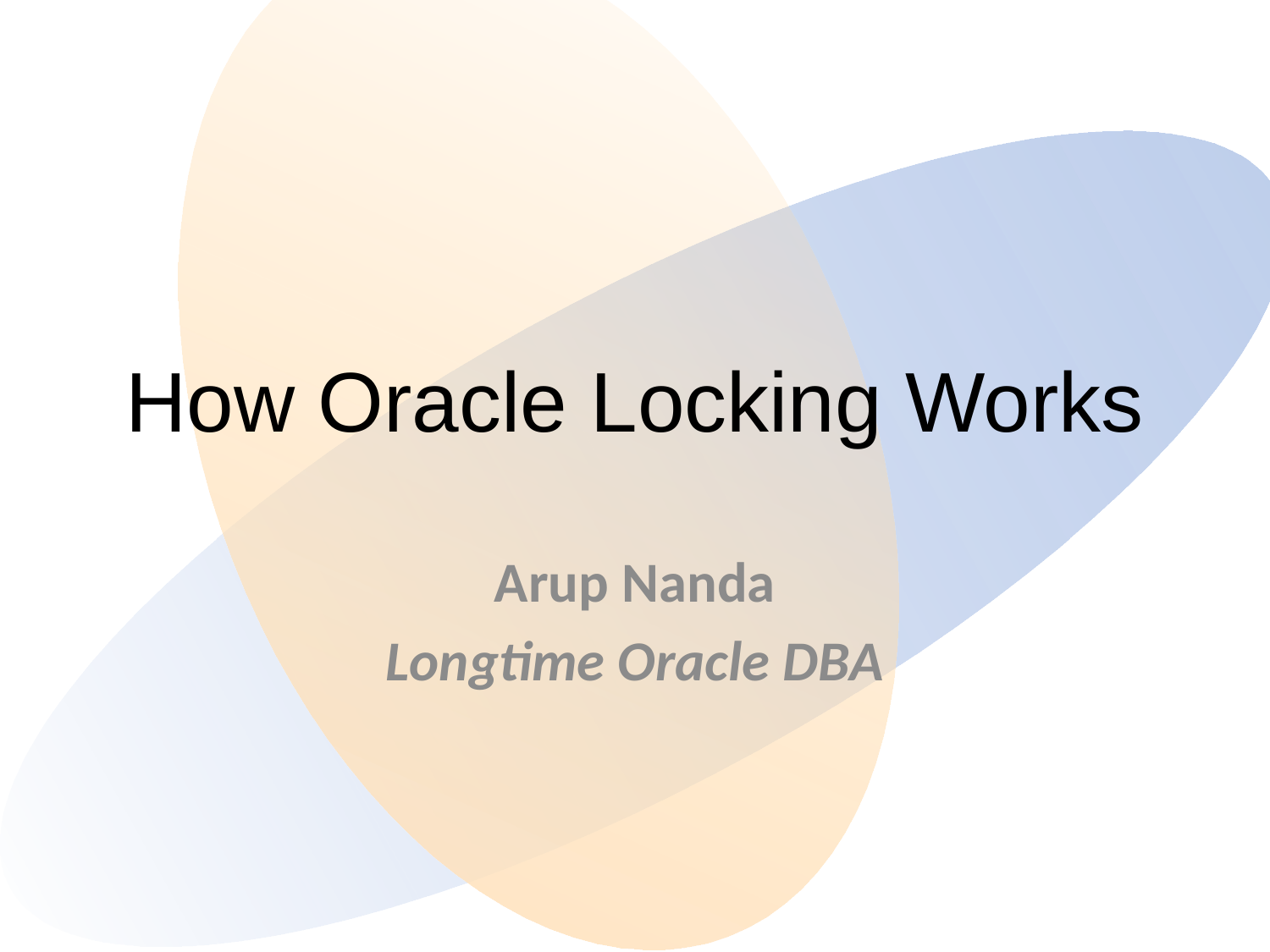

# How Oracle Locking Works

Arup Nanda
Longtime Oracle DBA